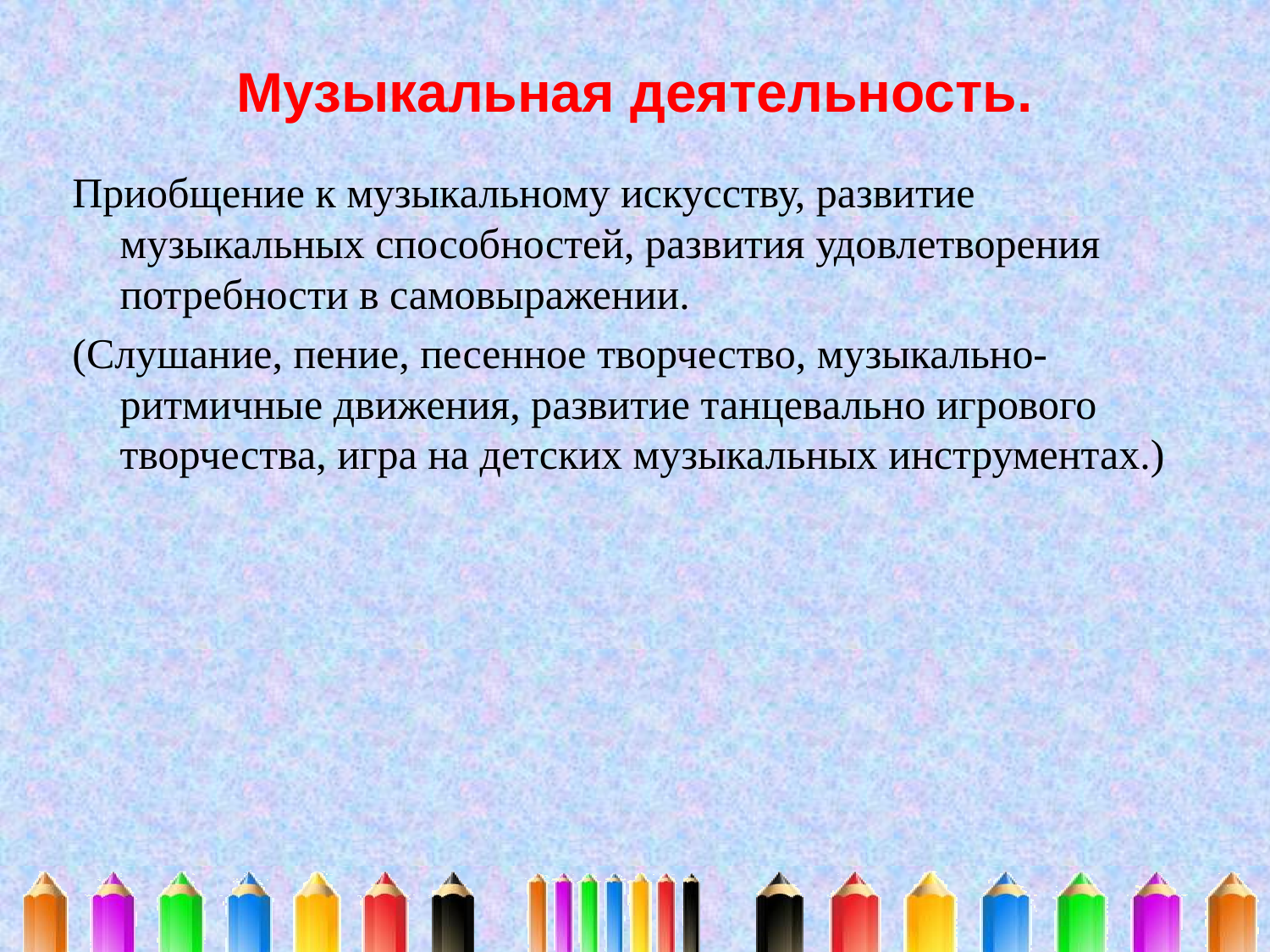

# Музыкальная деятельность.
Приобщение к музыкальному искусству, развитие музыкальных способностей, развития удовлетворения потребности в самовыражении.
(Слушание, пение, песенное творчество, музыкально-ритмичные движения, развитие танцевально игрового творчества, игра на детских музыкальных инструментах.)